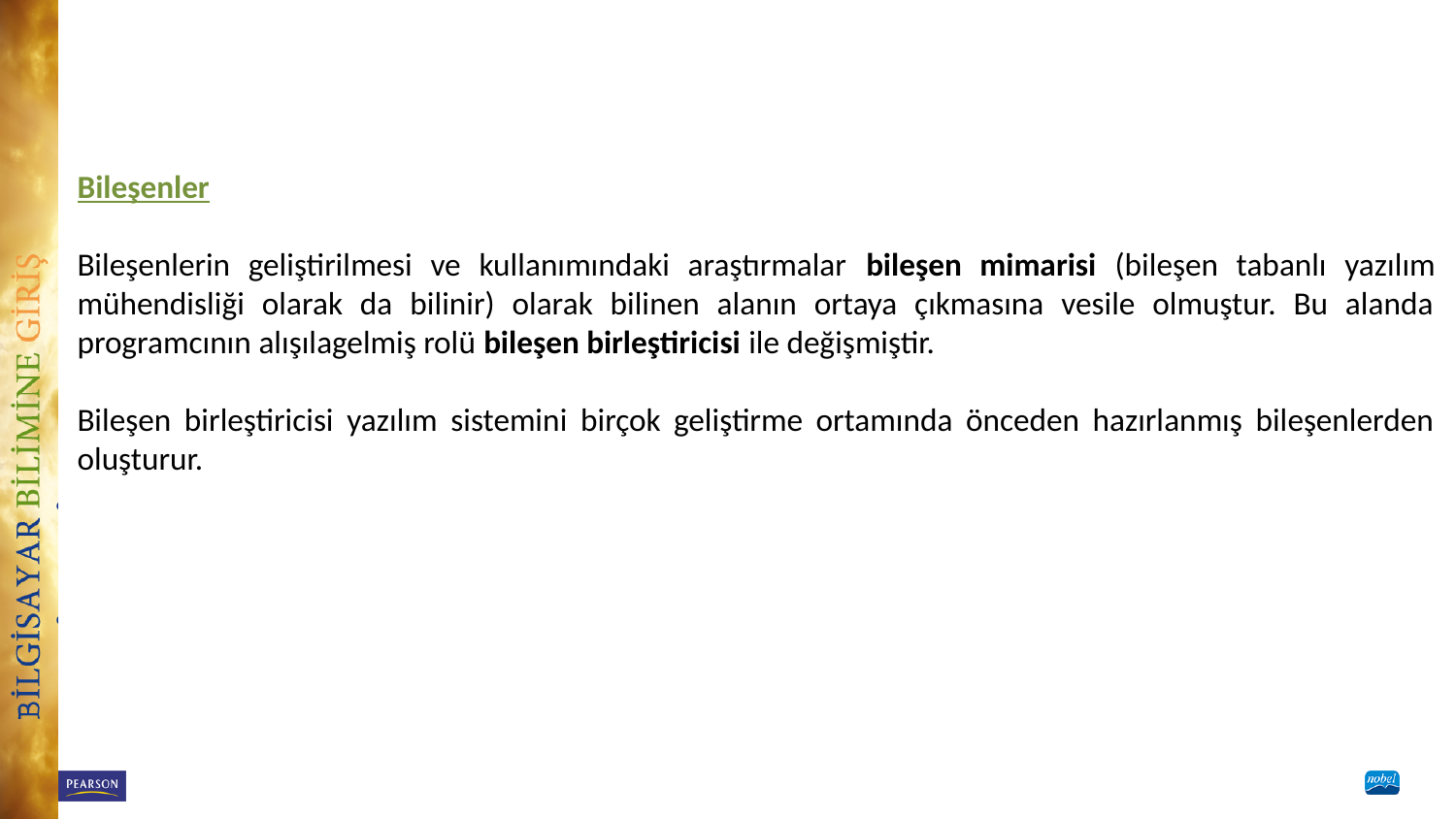

Bileşenler

Bileşenlerin geliştirilmesi ve kullanımındaki araştırmalar bileşen mimarisi (bileşen tabanlı yazılım mühendisliği olarak da bilinir) olarak bilinen alanın ortaya çıkmasına vesile olmuştur. Bu alanda programcının alışılagelmiş rolü bileşen birleştiricisi ile değişmiştir.

Bileşen birleştiricisi yazılım sistemini birçok geliştirme ortamında önceden hazırlanmış bileşenlerden oluşturur.